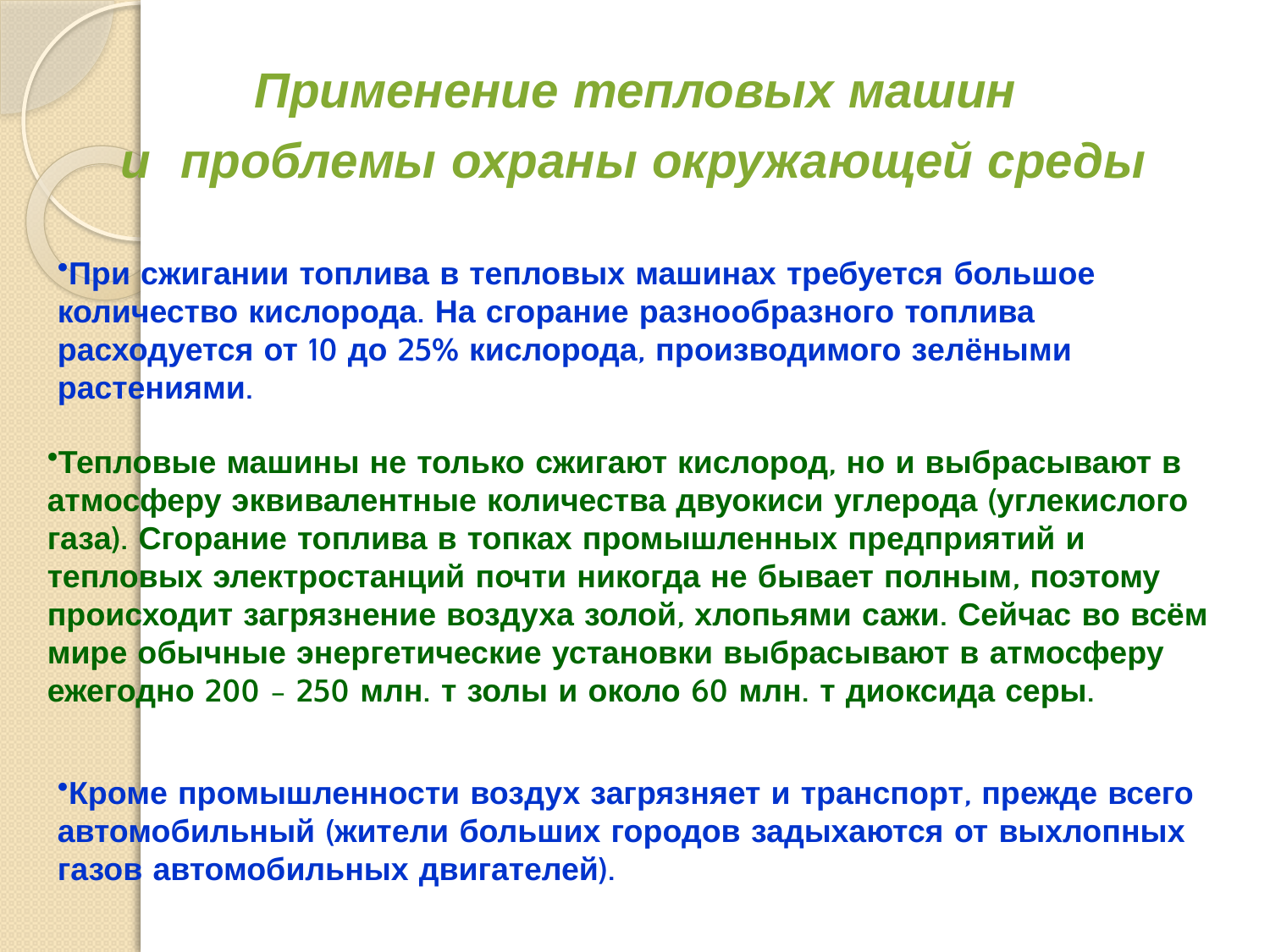

# Применение тепловых машин и  проблемы охраны окружающей среды
При сжигании топлива в тепловых машинах требуется большое количество кислорода. На сгорание разнообразного топлива расходуется от 10 до 25% кислорода, производимого зелёными растениями.
Тепловые машины не только сжигают кислород, но и выбрасывают в атмосферу эквивалентные количества двуокиси углерода (углекислого газа). Сгорание топлива в топках промышленных предприятий и тепловых электростанций почти никогда не бывает полным, поэтому происходит загрязнение воздуха золой, хлопьями сажи. Сейчас во всём мире обычные энергетические установки выбрасывают в атмосферу ежегодно 200 – 250 млн. т золы и около 60 млн. т диоксида серы.
Кроме промышленности воздух загрязняет и транспорт, прежде всего автомобильный (жители больших городов задыхаются от выхлопных газов автомобильных двигателей).